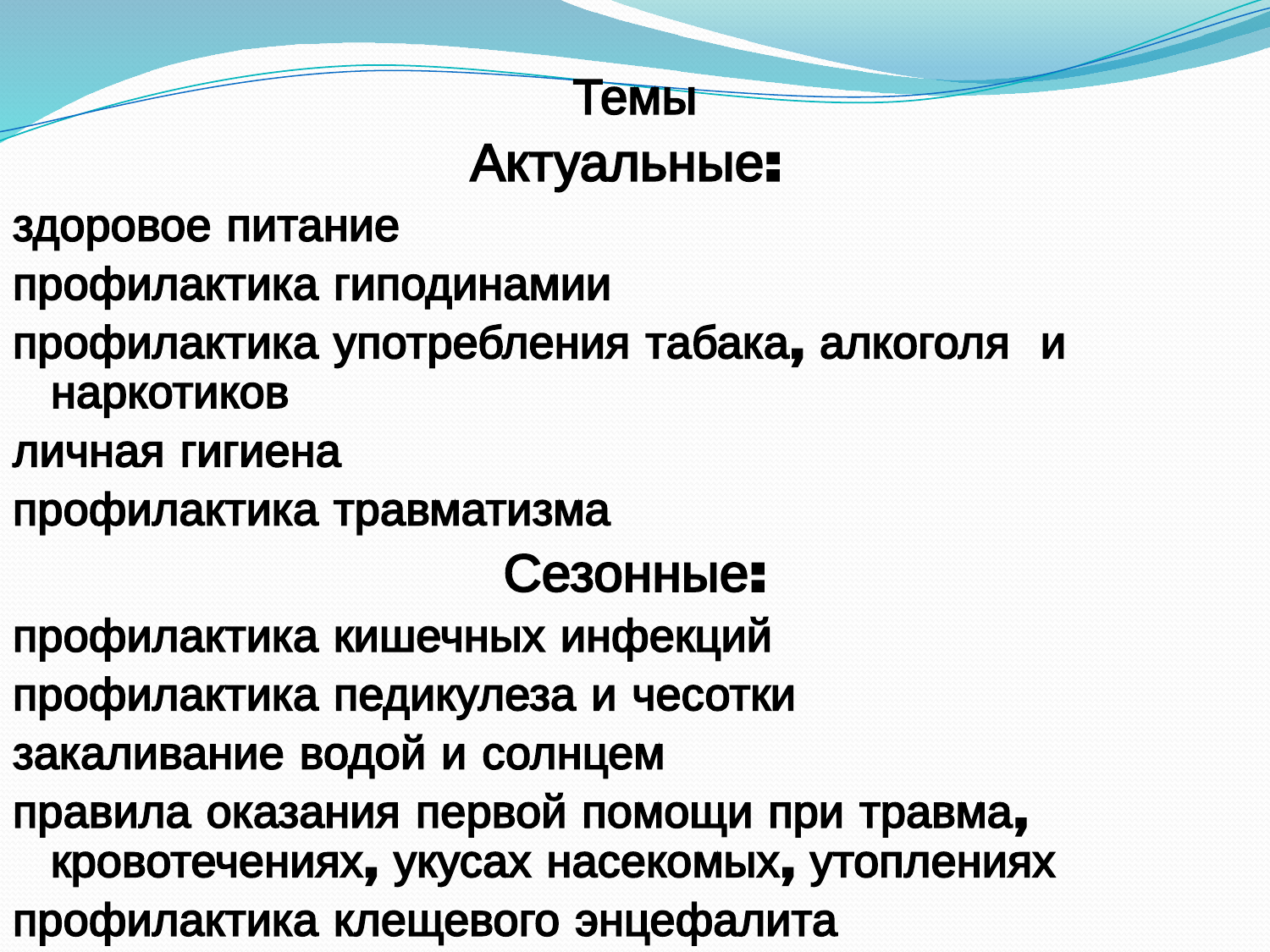

Темы
Актуальные:
здоровое питание
профилактика гиподинамии
профилактика употребления табака, алкоголя  и наркотиков
личная гигиена
профилактика травматизма
Сезонные:
профилактика кишечных инфекций
профилактика педикулеза и чесотки
закаливание водой и солнцем
правила оказания первой помощи при травма, кровотечениях, укусах насекомых, утоплениях
профилактика клещевого энцефалита

#